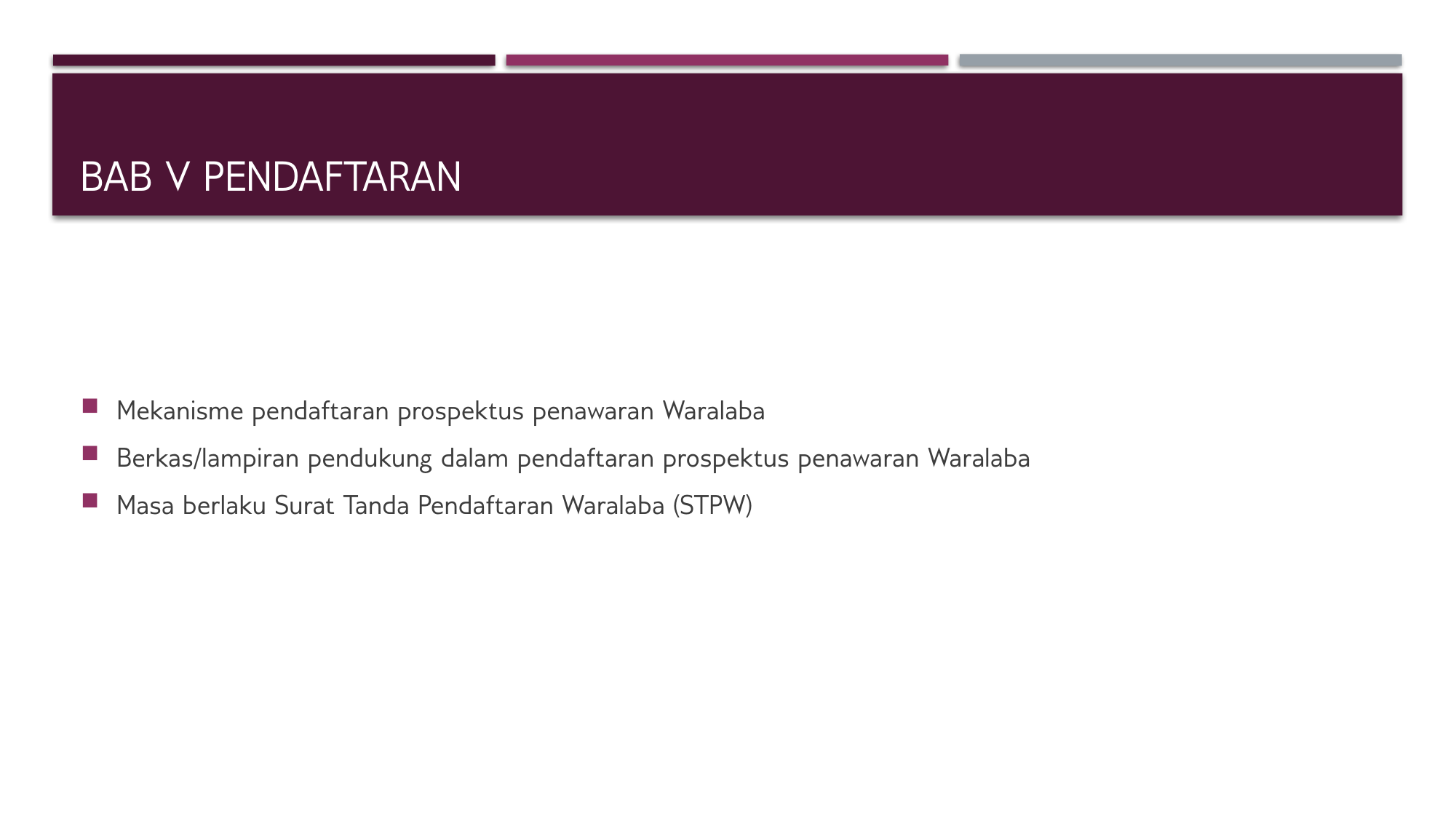

# BAB V PENDAFTARAN
Mekanisme pendaftaran prospektus penawaran Waralaba
Berkas/lampiran pendukung dalam pendaftaran prospektus penawaran Waralaba
Masa berlaku Surat Tanda Pendaftaran Waralaba (STPW)